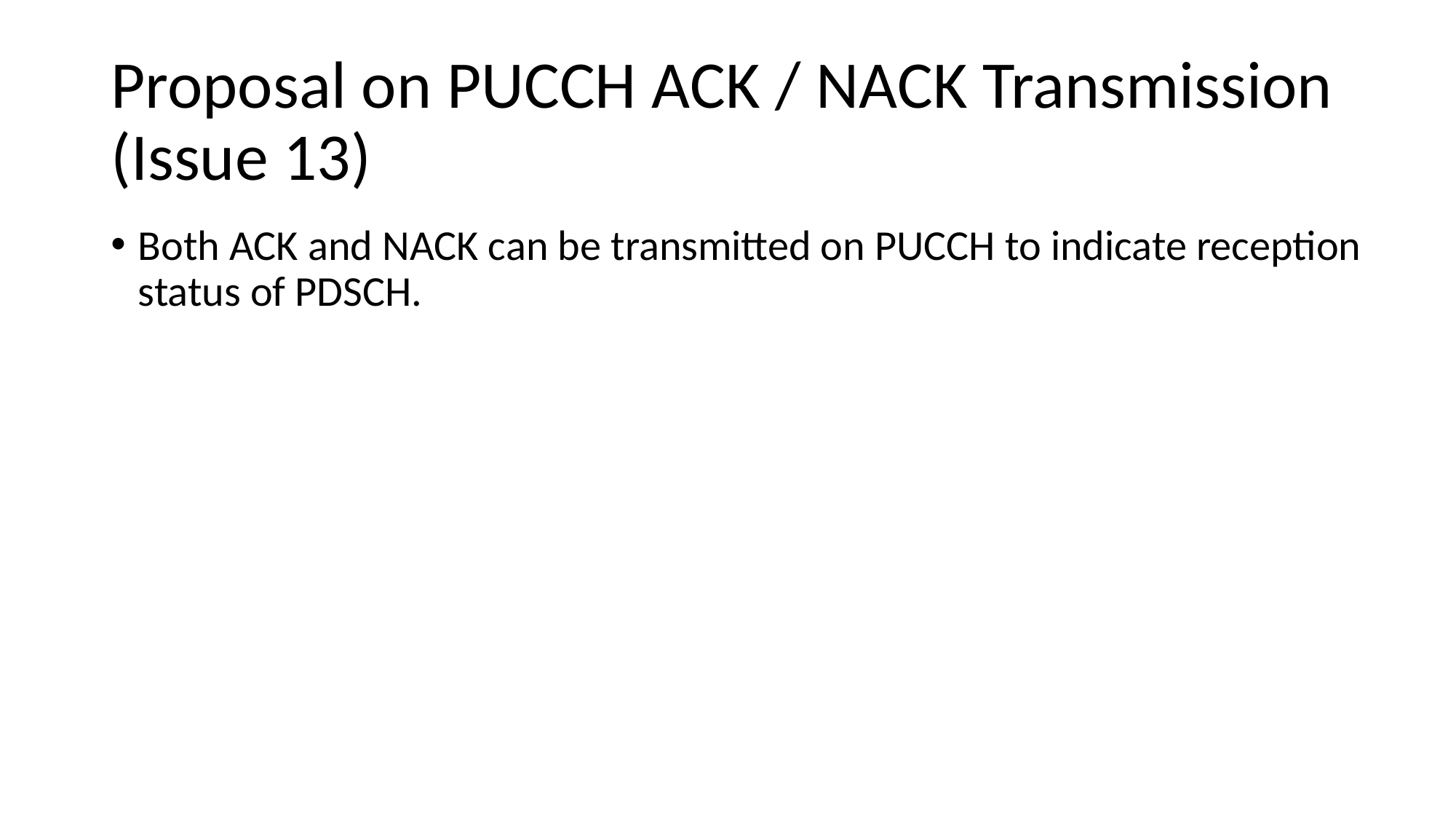

# Proposal on PUCCH ACK / NACK Transmission (Issue 13)
Both ACK and NACK can be transmitted on PUCCH to indicate reception status of PDSCH.